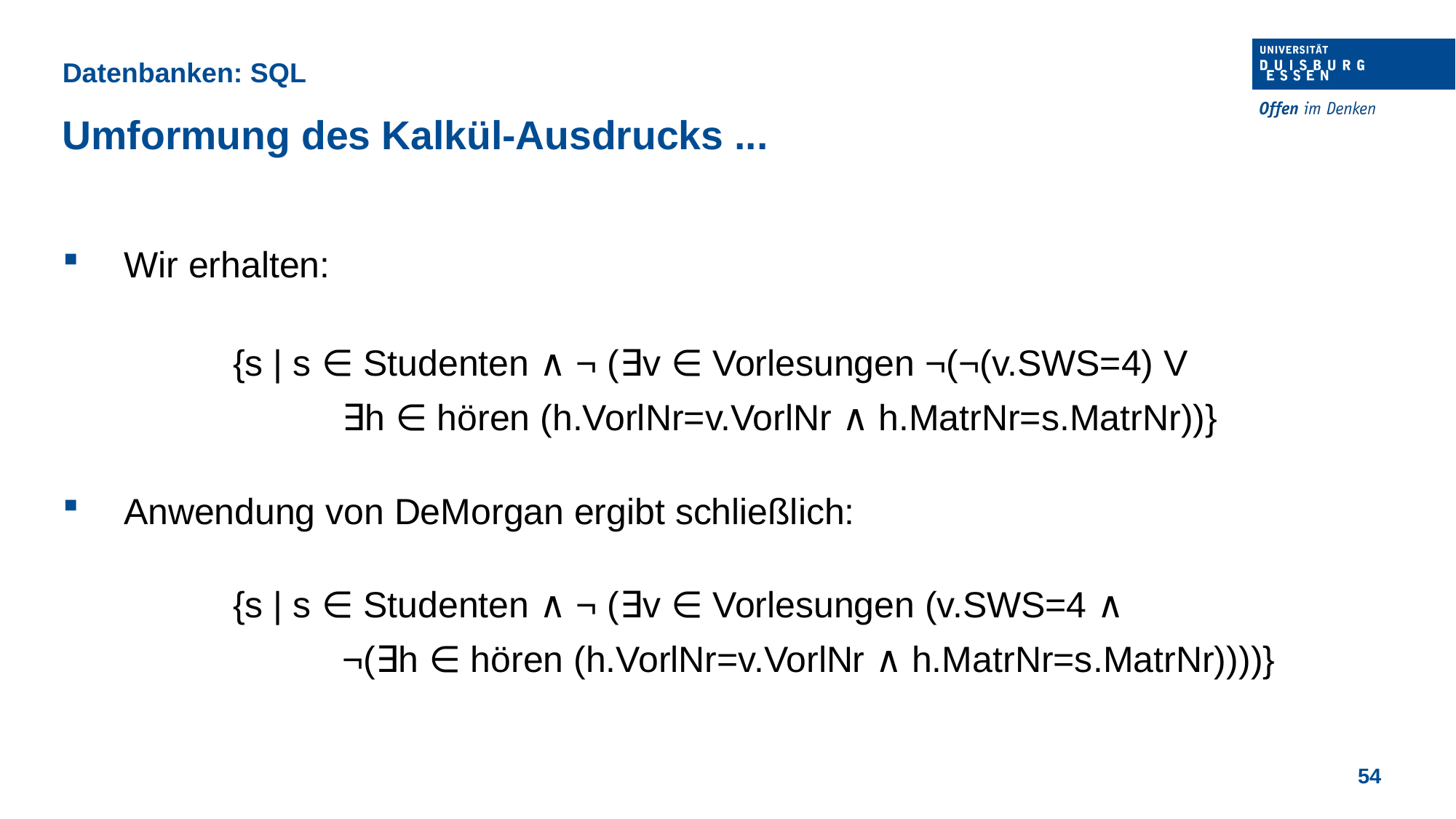

Datenbanken: SQL
Umformung des Kalkül-Ausdrucks ...
Wir erhalten:
		{s | s ∈ Studenten ∧ ¬ (∃v ∈ Vorlesungen ¬(¬(v.SWS=4) V
			∃h ∈ hören (h.VorlNr=v.VorlNr ∧ h.MatrNr=s.MatrNr))}
Anwendung von DeMorgan ergibt schließlich:
		{s | s ∈ Studenten ∧ ¬ (∃v ∈ Vorlesungen (v.SWS=4 ∧
			¬(∃h ∈ hören (h.VorlNr=v.VorlNr ∧ h.MatrNr=s.MatrNr))))}
54